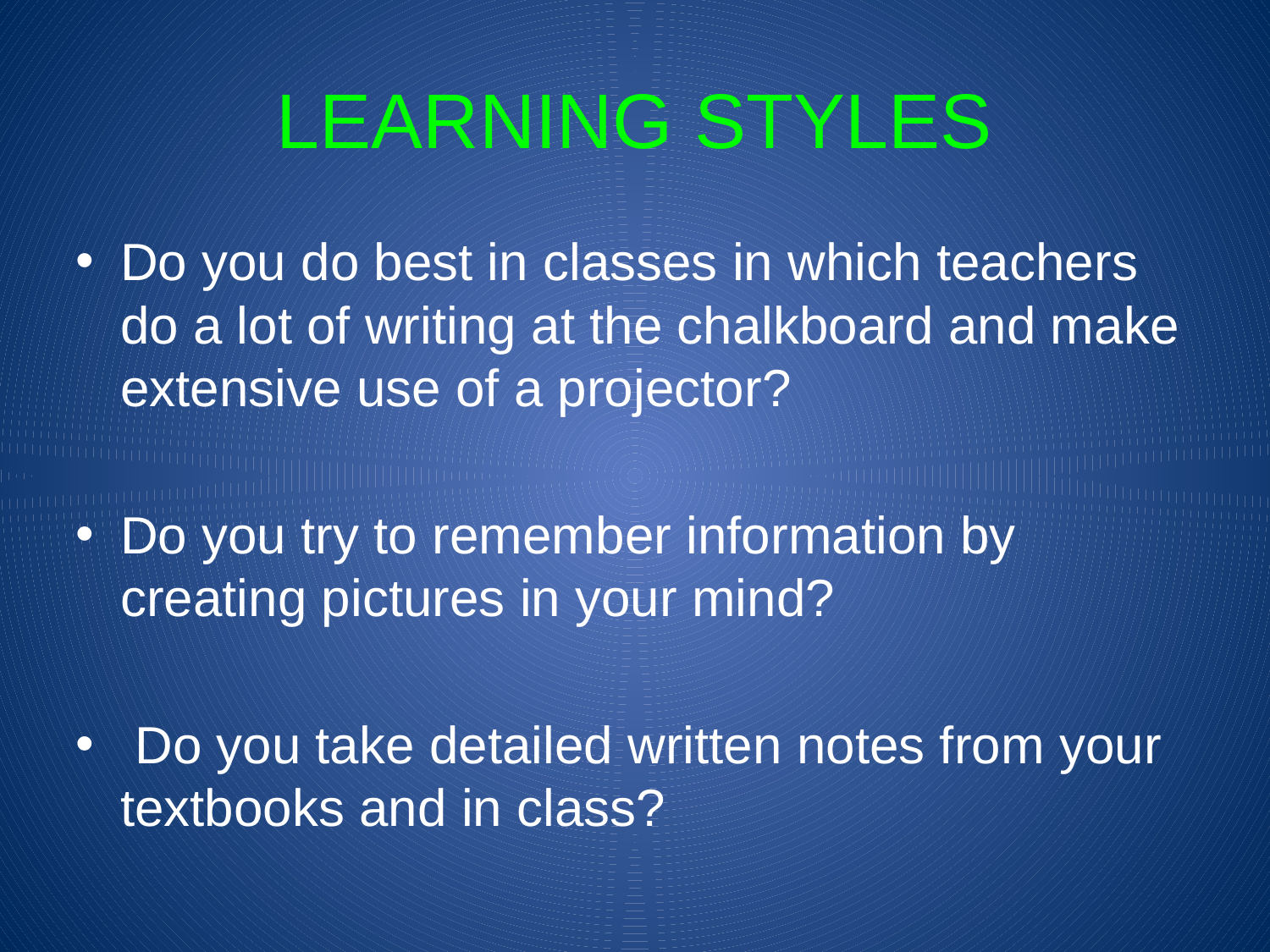

# LEARNING STYLES
Do you do best in classes in which teachers do a lot of writing at the chalkboard and make extensive use of a projector?

Do you try to remember information by creating pictures in your mind?

 Do you take detailed written notes from your textbooks and in class?